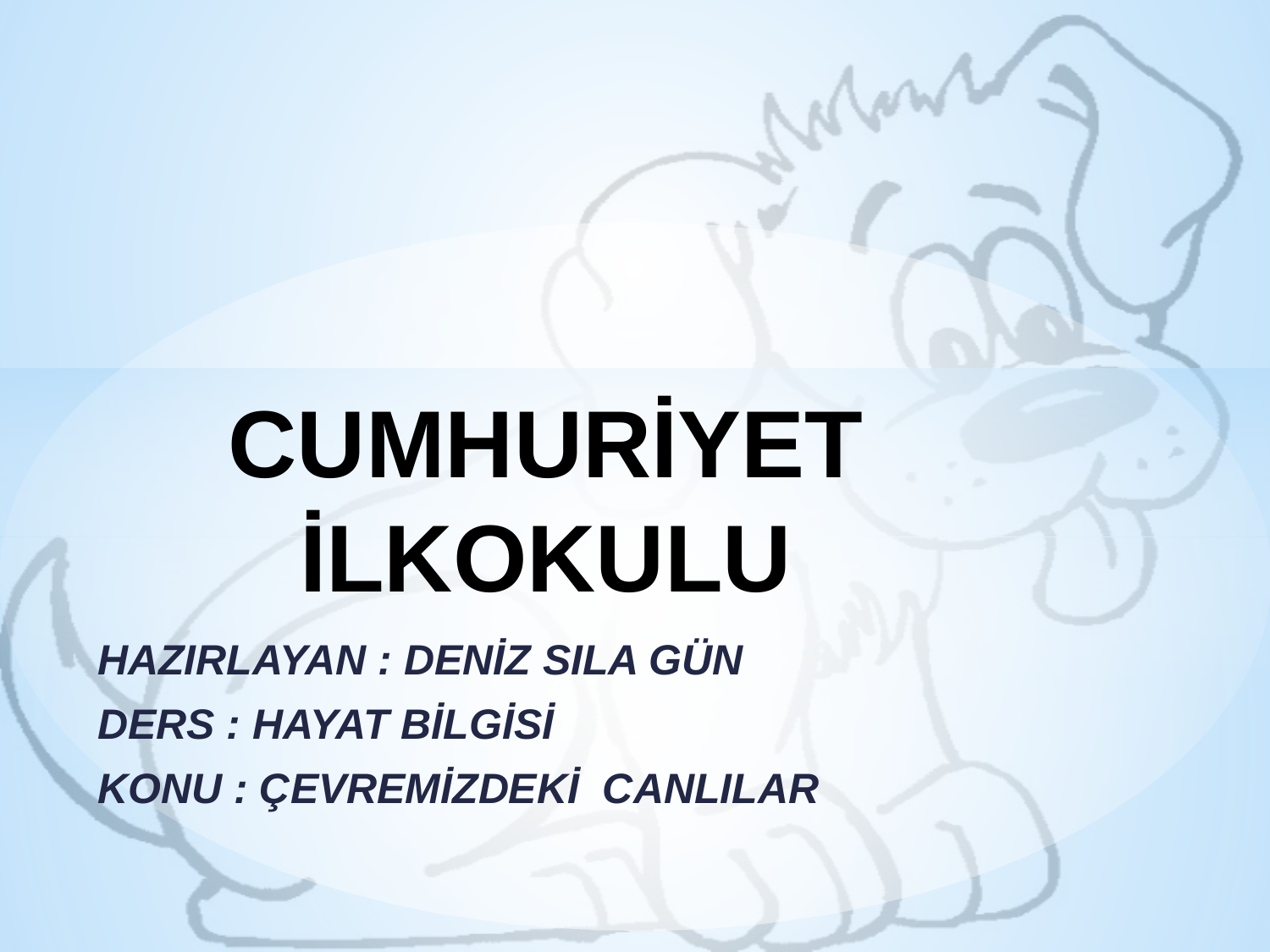

# CUMHURİYET İLKOKULU
HAZIRLAYAN : DENİZ SILA GÜN
DERS : HAYAT BİLGİSİ
KONU : ÇEVREMİZDEKİ  CANLILAR